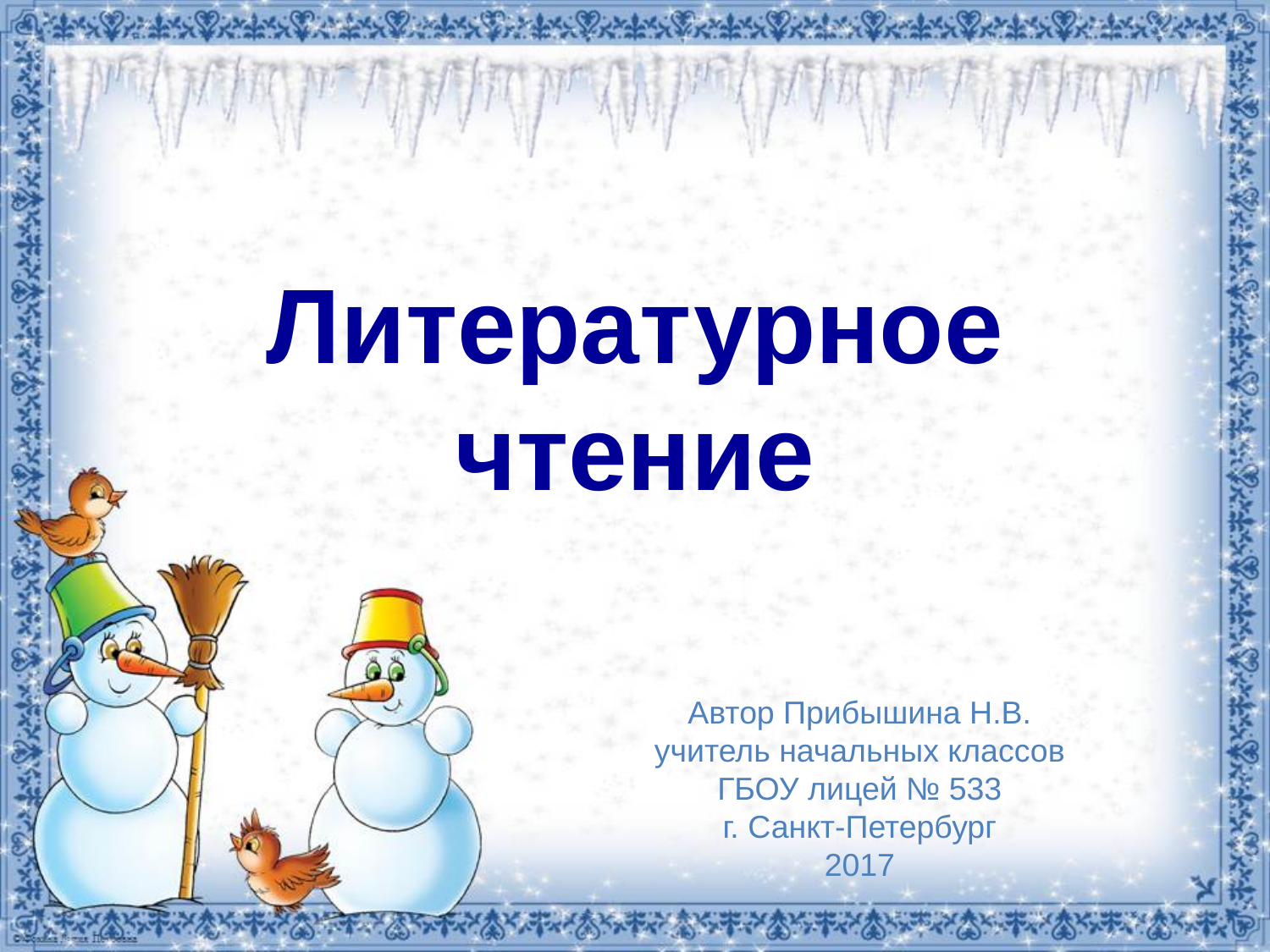

Литературное чтение
Автор Прибышина Н.В.
учитель начальных классов
ГБОУ лицей № 533
г. Санкт-Петербург
2017